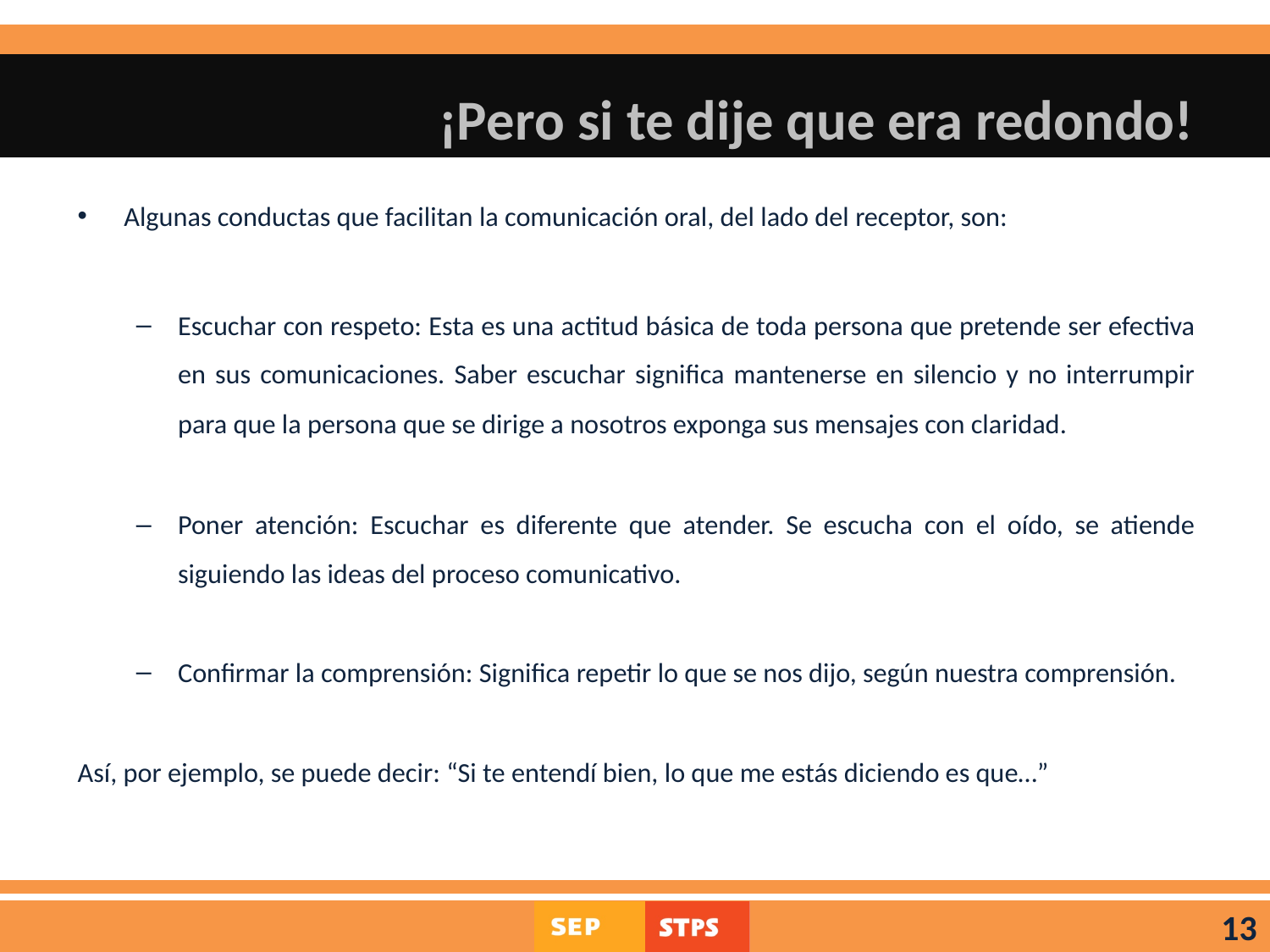

# ¡Pero si te dije que era redondo!
Algunas conductas que facilitan la comunicación oral, del lado del receptor, son:

Escuchar con respeto: Esta es una actitud básica de toda persona que pretende ser efectiva en sus comunicaciones. Saber escuchar significa mantenerse en silencio y no interrumpir para que la persona que se dirige a nosotros exponga sus mensajes con claridad.

Poner atención: Escuchar es diferente que atender. Se escucha con el oído, se atiende siguiendo las ideas del proceso comunicativo.

Confirmar la comprensión: Significa repetir lo que se nos dijo, según nuestra comprensión.

Así, por ejemplo, se puede decir: “Si te entendí bien, lo que me estás diciendo es que…”
13